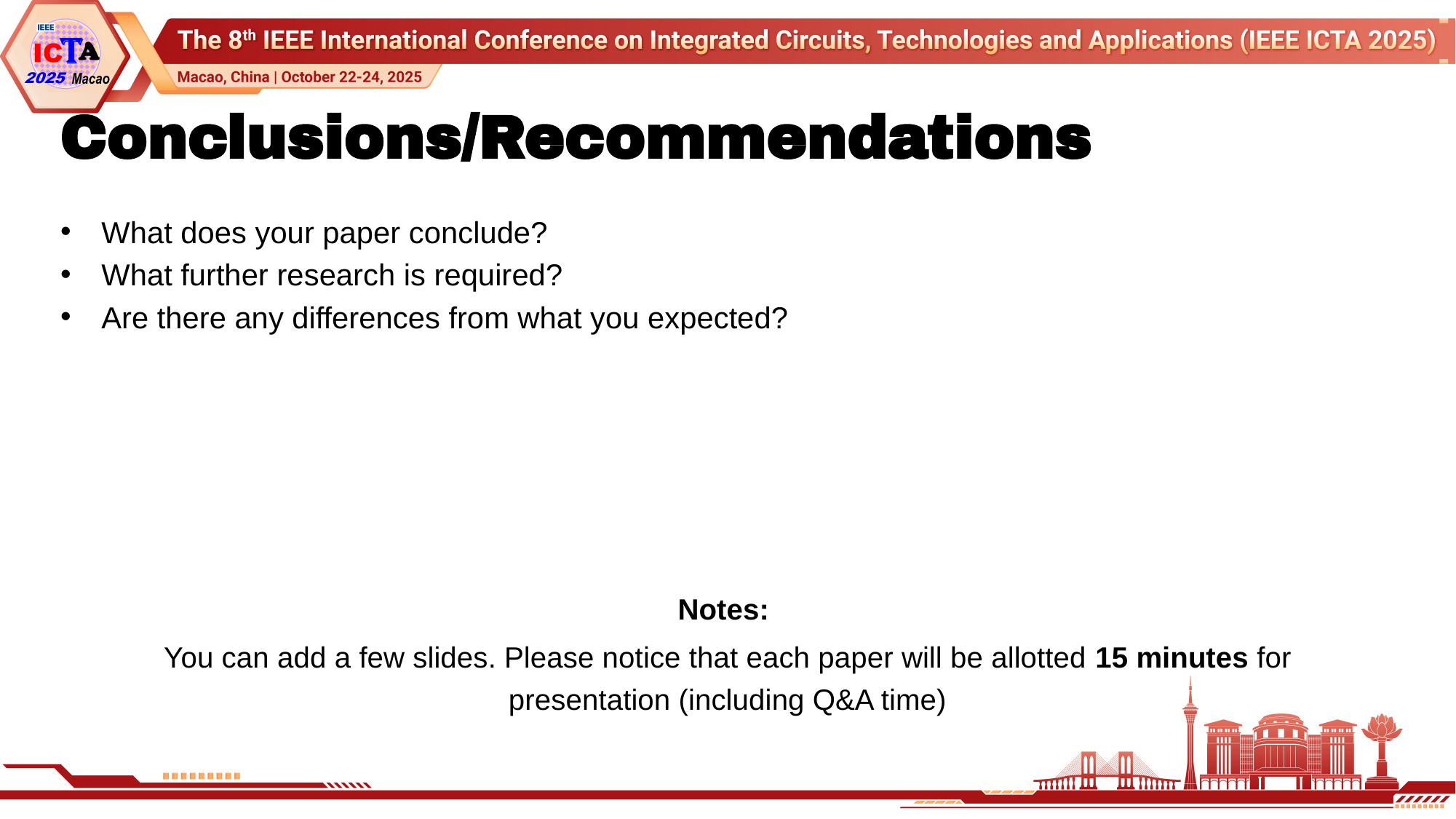

Conclusions/Recommendations
What does your paper conclude?
What further research is required?
Are there any differences from what you expected?
Notes:
You can add a few slides. Please notice that each paper will be allotted 15 minutes for presentation (including Q&A time)